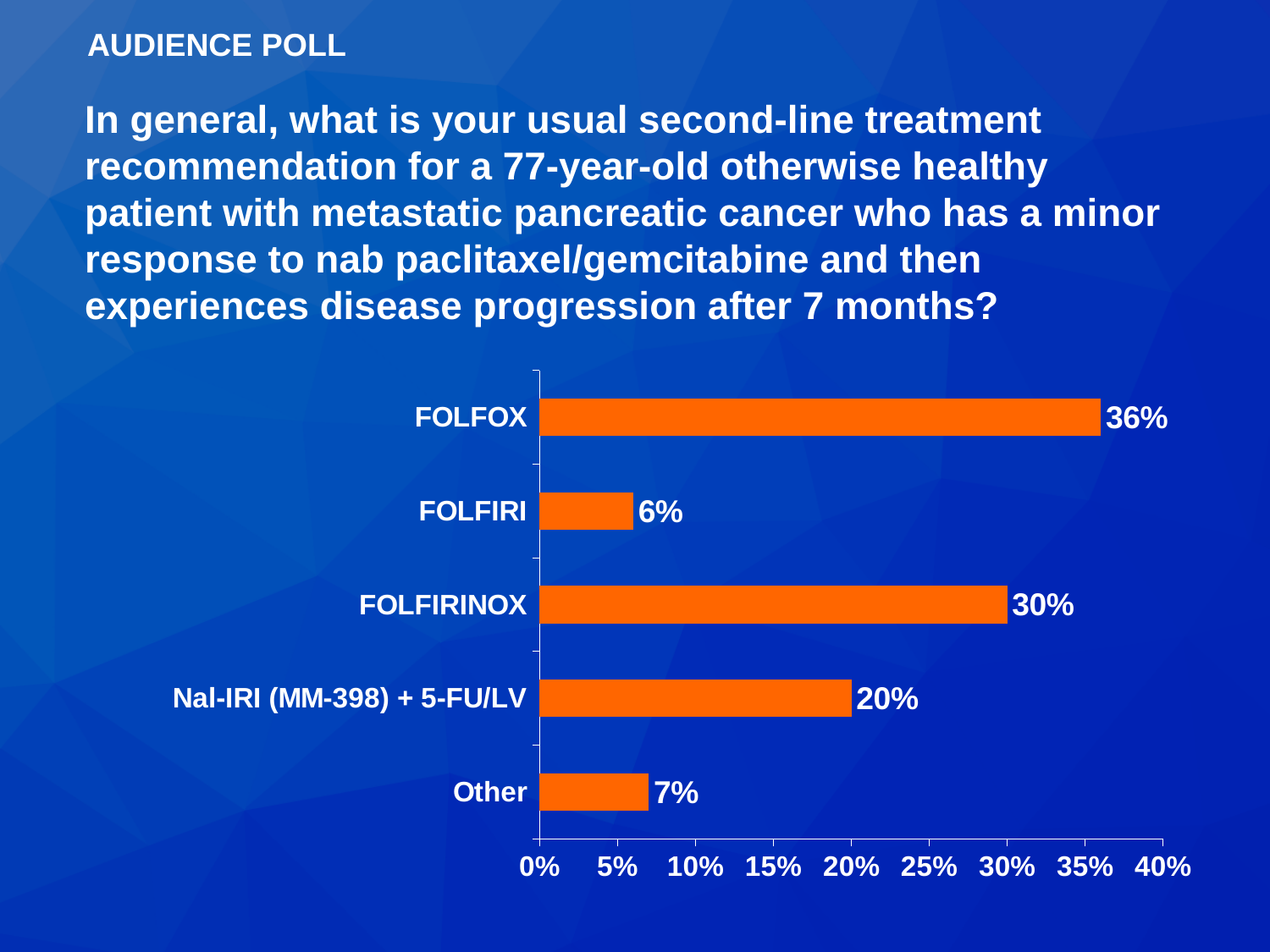

AUDIENCE POLL
In general, what is your usual second-line treatment recommendation for a 77-year-old otherwise healthy patient with metastatic pancreatic cancer who has a minor response to nab paclitaxel/gemcitabine and then experiences disease progression after 7 months?

### Chart

| Category | Series 1 |
|---|---|
| Other | 0.07 |
| Nal-IRI (MM-398) + 5-FU/LV | 0.2 |
| FOLFIRINOX | 0.3 |
| FOLFIRI | 0.06 |
| FOLFOX | 0.36 |